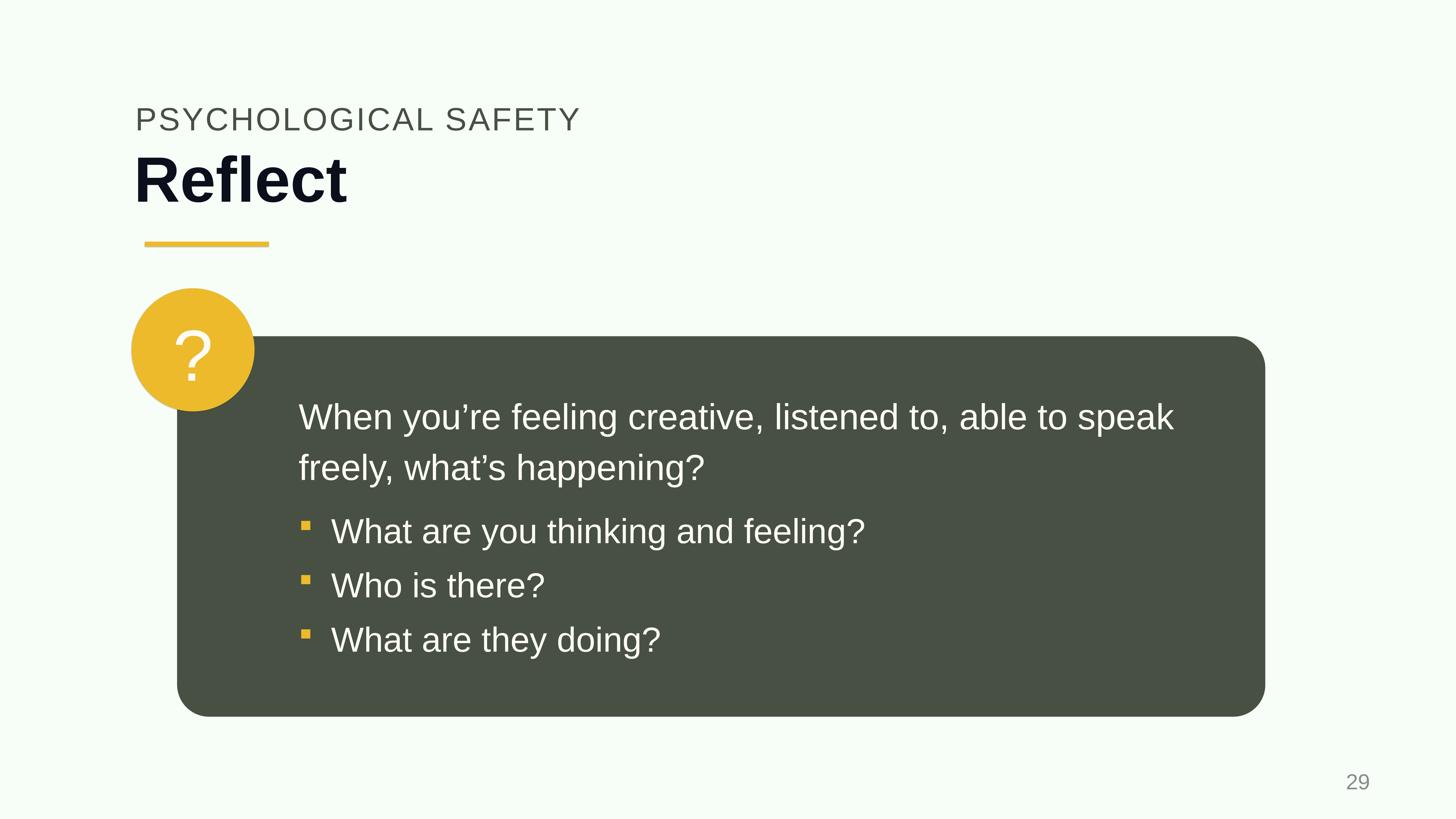

PSYCHOLOGICAL SAFETY
# Reflect

?

When you’re feeling creative, listened to, able to speak freely, what’s happening?
What are you thinking and feeling?
Who is there?
What are they doing?
29